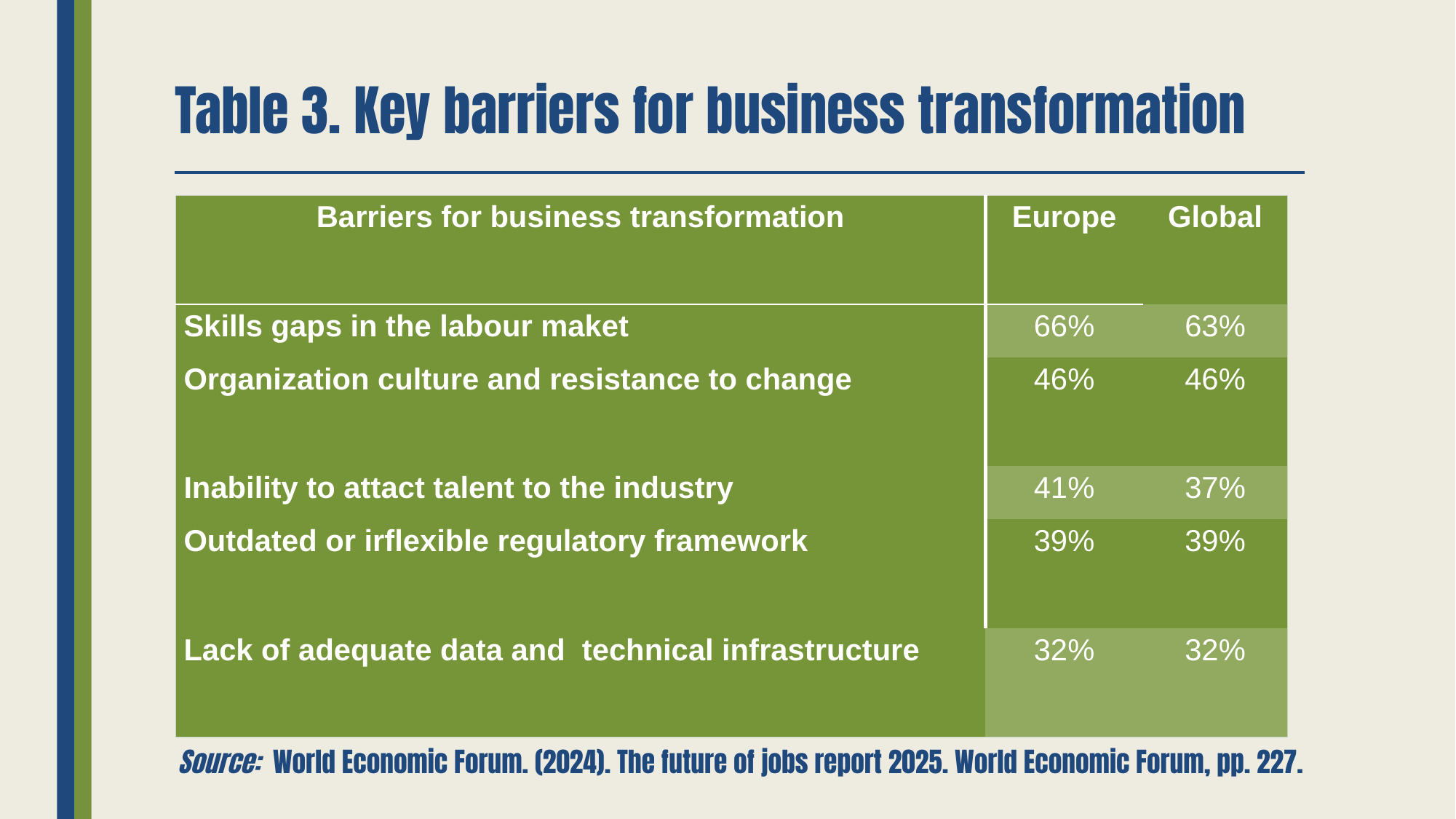

# Table 3. Key barriers for business transformation
| Barriers for business transformation | Europe | Global |
| --- | --- | --- |
| Skills gaps in the labour maket | 66% | 63% |
| Organization culture and resistance to change | 46% | 46% |
| Inability to attact talent to the industry | 41% | 37% |
| Outdated or irflexible regulatory framework | 39% | 39% |
| Lack of adequate data and technical infrastructure | 32% | 32% |
Source:  World Economic Forum. (2024). The future of jobs report 2025. World Economic Forum, pp. 227.